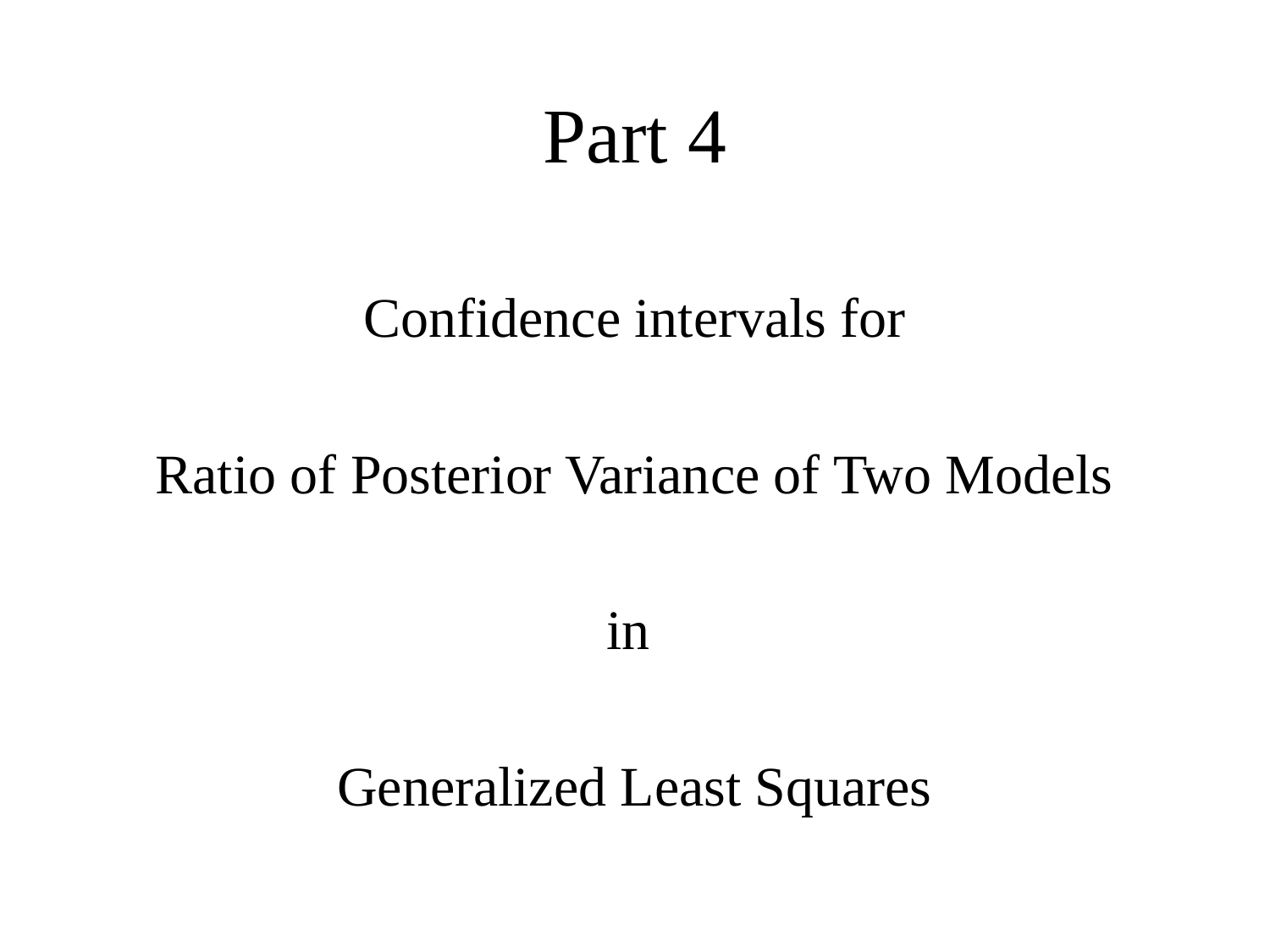

# Part 4
Confidence intervals for

Ratio of Posterior Variance of Two Models

in

Generalized Least Squares